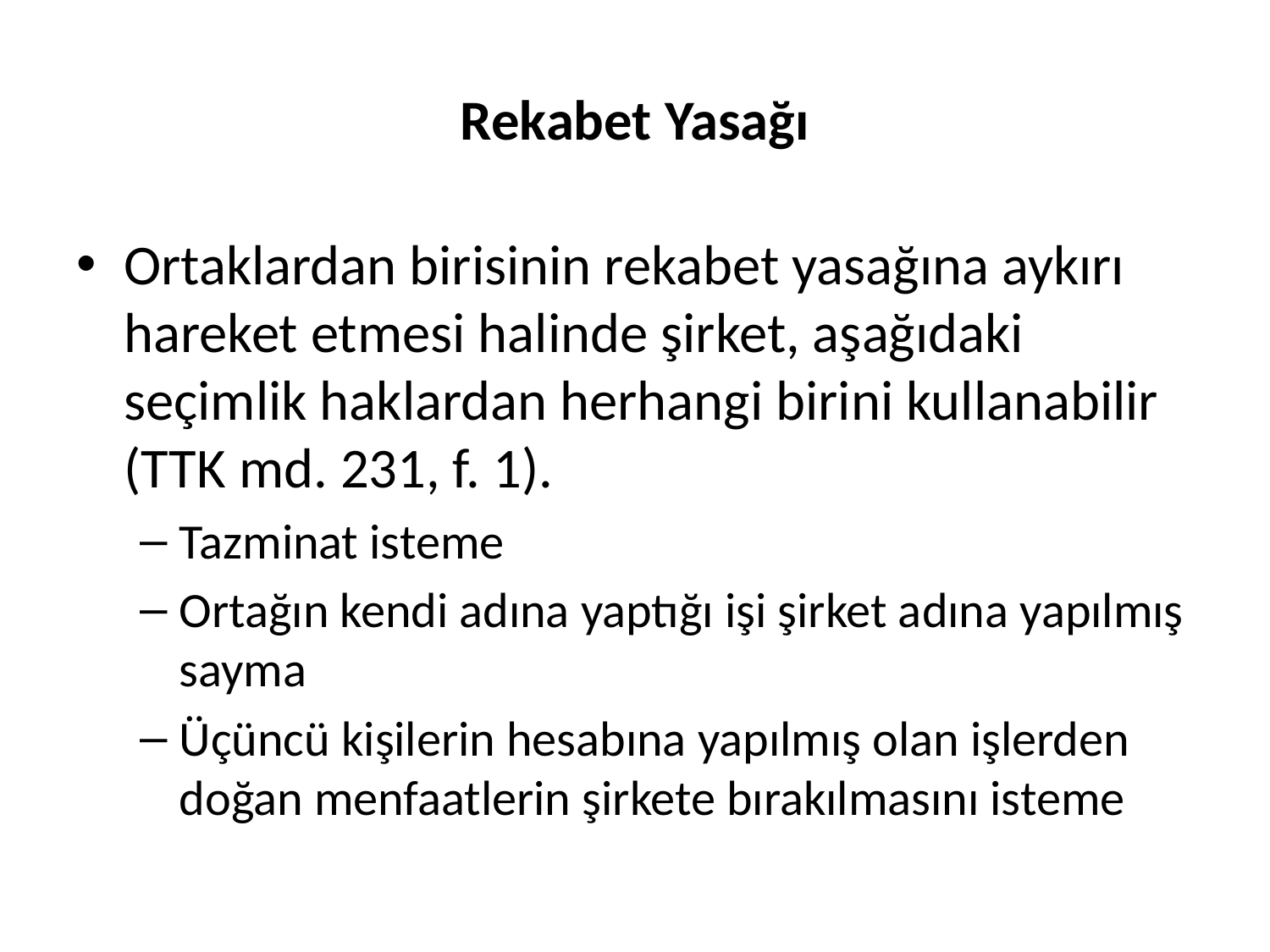

# Rekabet Yasağı
Ortaklardan birisinin rekabet yasağına aykırı hareket etmesi halinde şirket, aşağıdaki seçimlik haklardan herhangi birini kullanabilir (TTK md. 231, f. 1).
Tazminat isteme
Ortağın kendi adına yaptığı işi şirket adına yapılmış sayma
Üçüncü kişilerin hesabına yapılmış olan işlerden doğan menfaatlerin şirkete bırakılmasını isteme